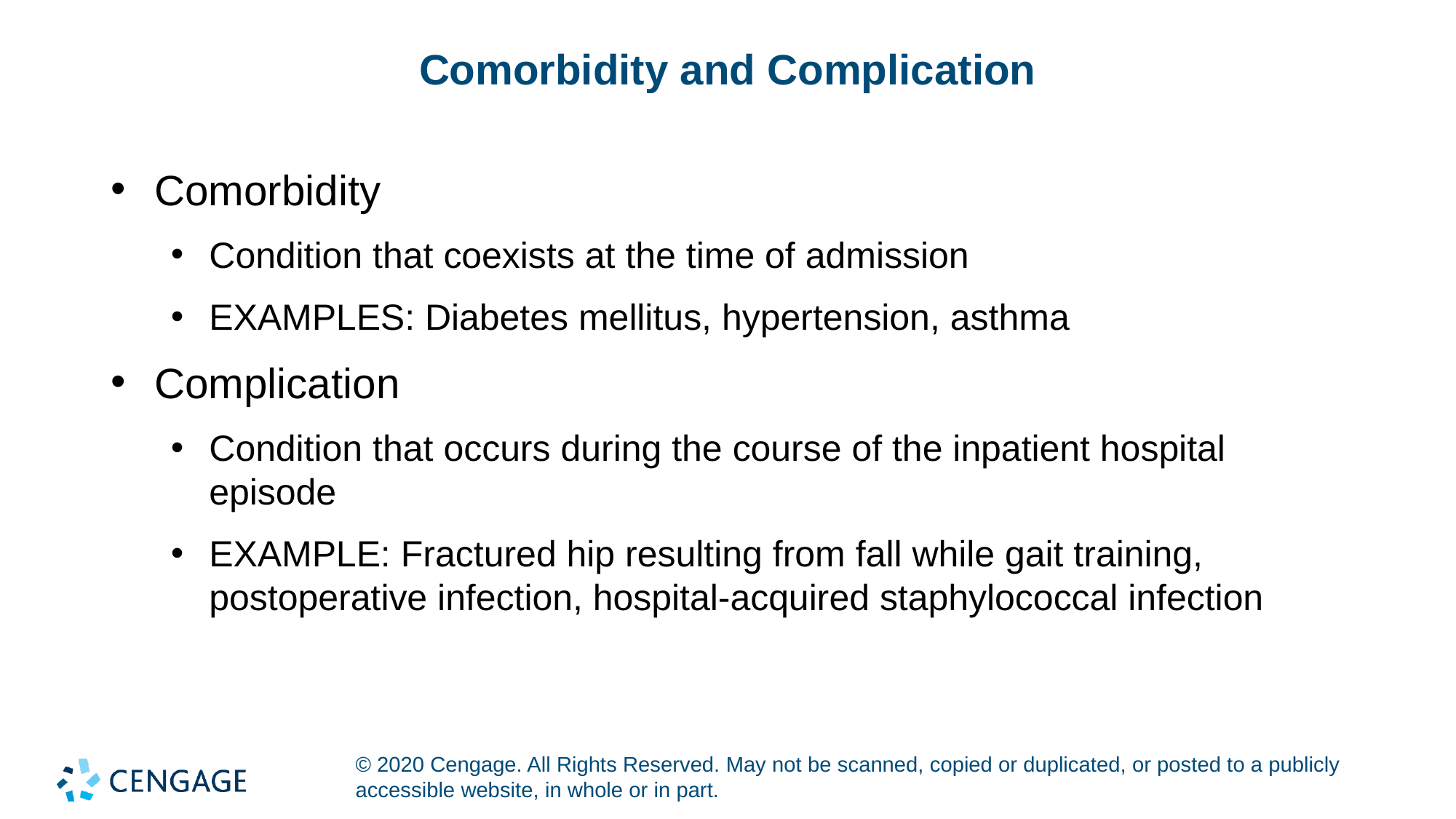

# Comorbidity and Complication
Comorbidity
Condition that coexists at the time of admission
EXAMPLES: Diabetes mellitus, hypertension, asthma
Complication
Condition that occurs during the course of the inpatient hospital episode
EXAMPLE: Fractured hip resulting from fall while gait training, postoperative infection, hospital-acquired staphylococcal infection